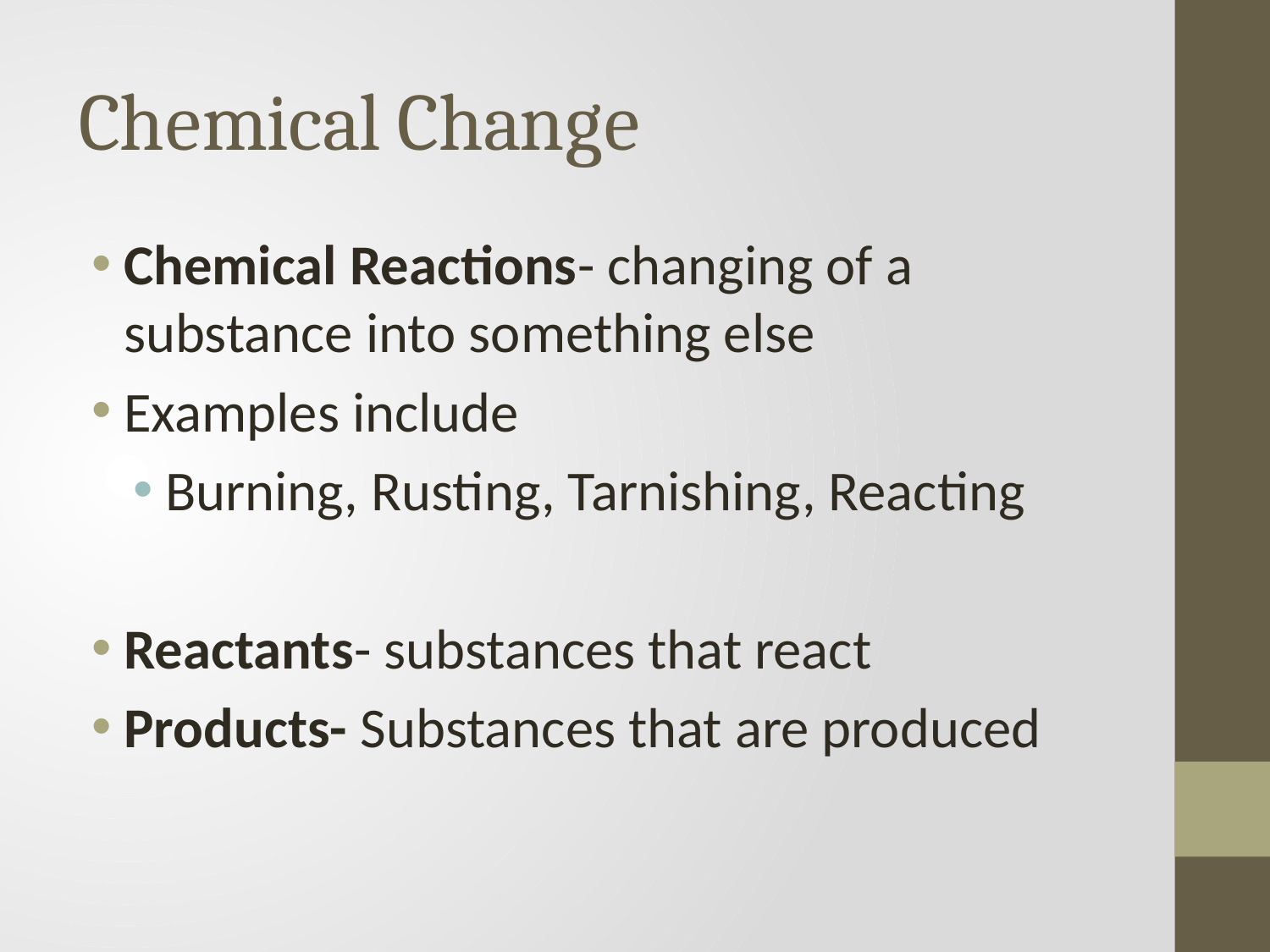

# Chemical Change
Chemical Reactions- changing of a substance into something else
Examples include
Burning, Rusting, Tarnishing, Reacting

Reactants- substances that react
Products- Substances that are produced